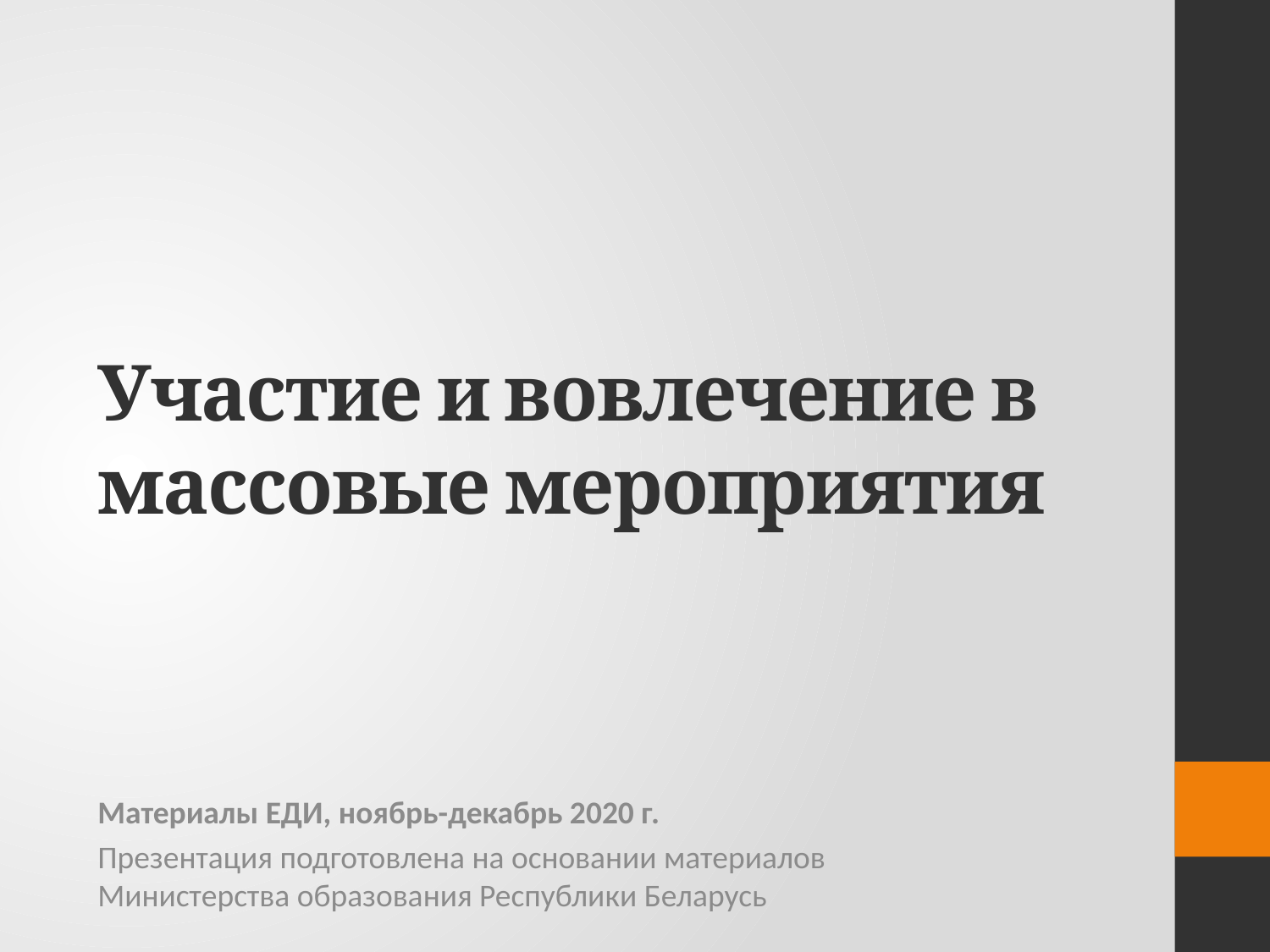

# Участие и вовлечение в массовые мероприятия
Материалы ЕДИ, ноябрь-декабрь 2020 г.
Презентация подготовлена на основании материалов Министерства образования Республики Беларусь